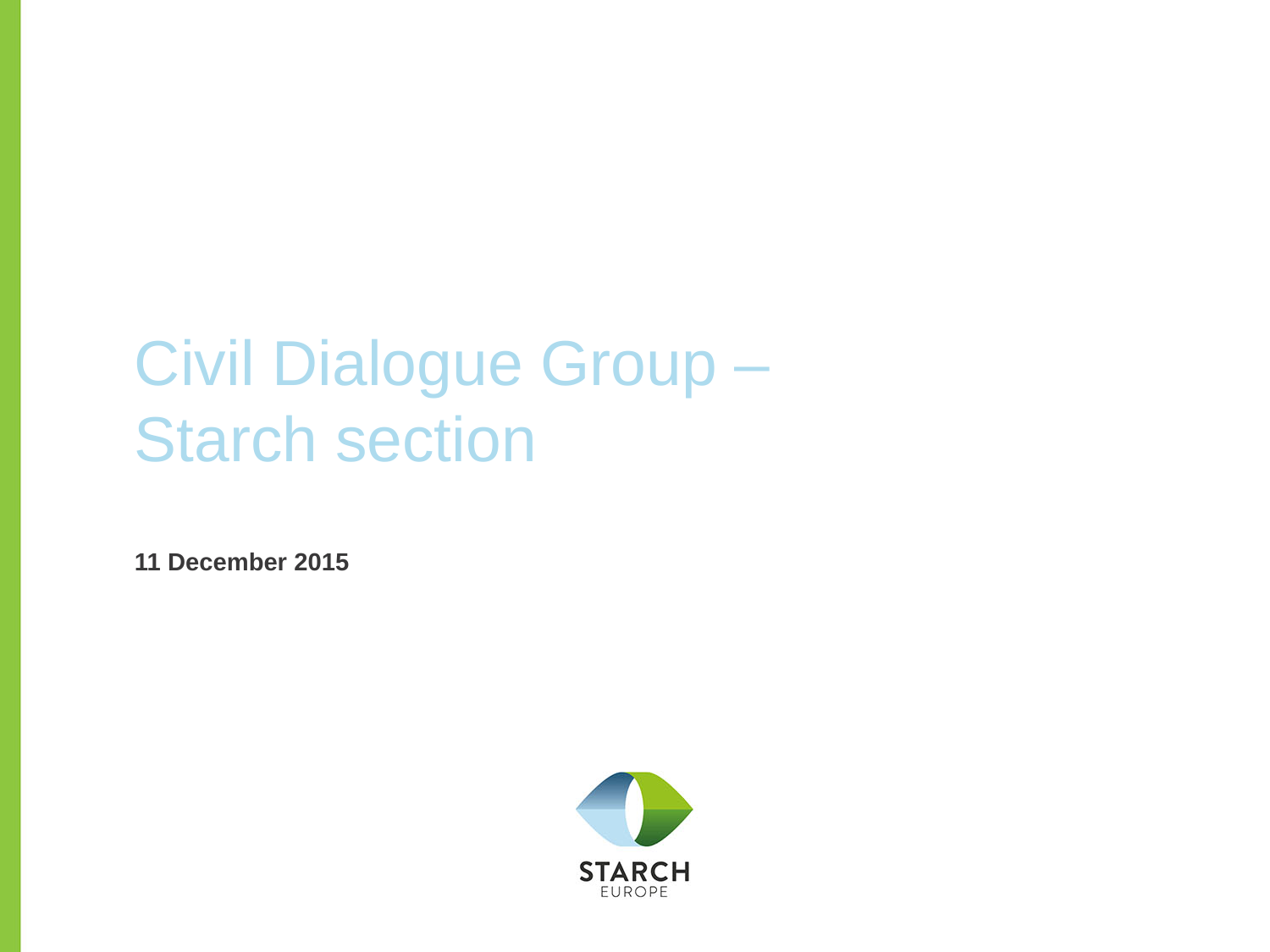

# Civil Dialogue Group – Starch section
11 December 2015